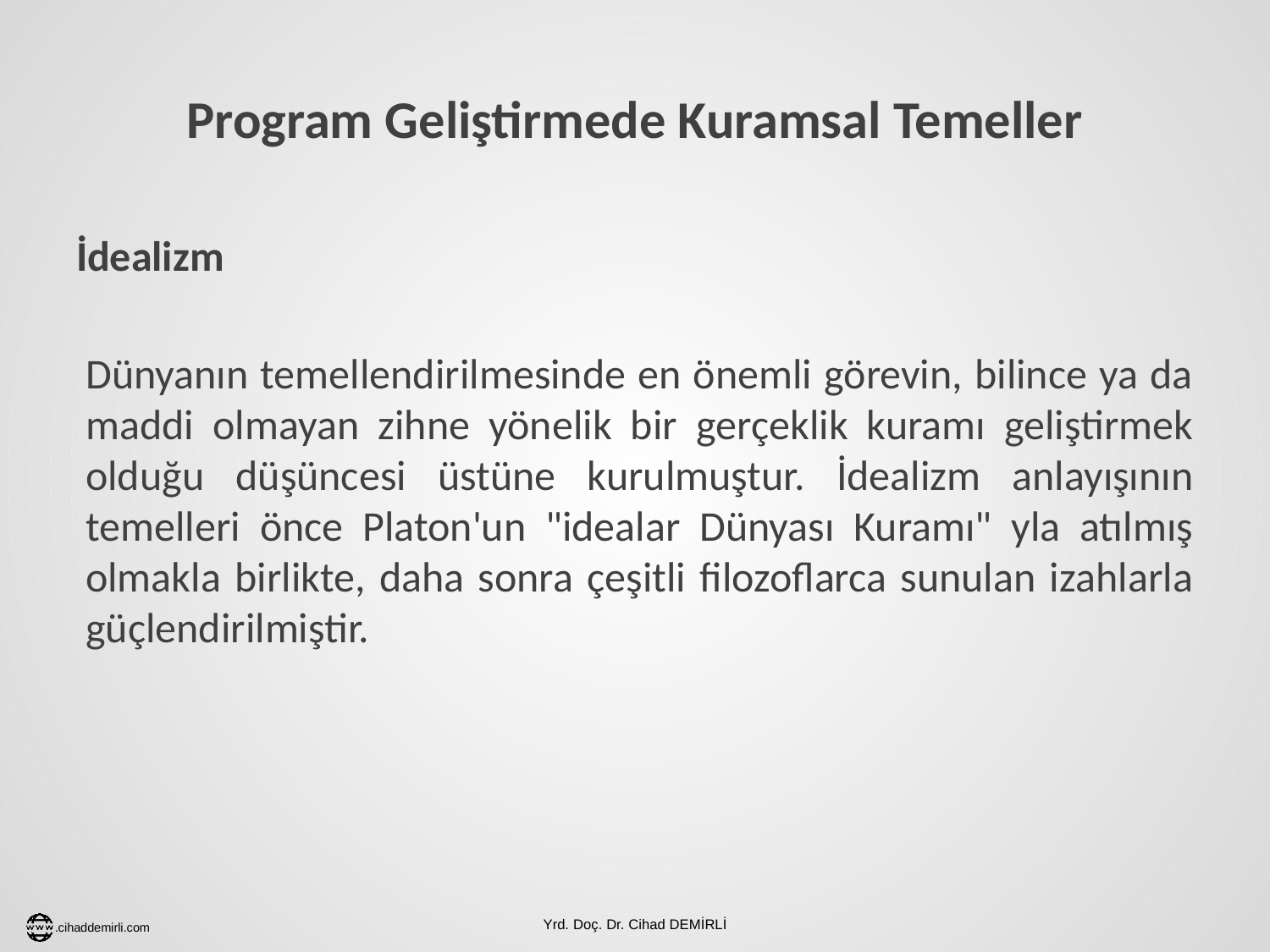

# Program Geliştirmede Kuramsal Temeller
İdealizm

Dünyanın temellendirilmesinde en önemli görevin, bilince ya da maddi olmayan zihne yönelik bir gerçeklik kuramı geliştirmek olduğu düşüncesi üstüne kurulmuştur. İdealizm anlayışının temelleri önce Platon'un "idealar Dünyası Kuramı" yla atılmış olmakla birlikte, daha sonra çeşitli filozoflarca sunulan izahlarla güçlendirilmiştir.